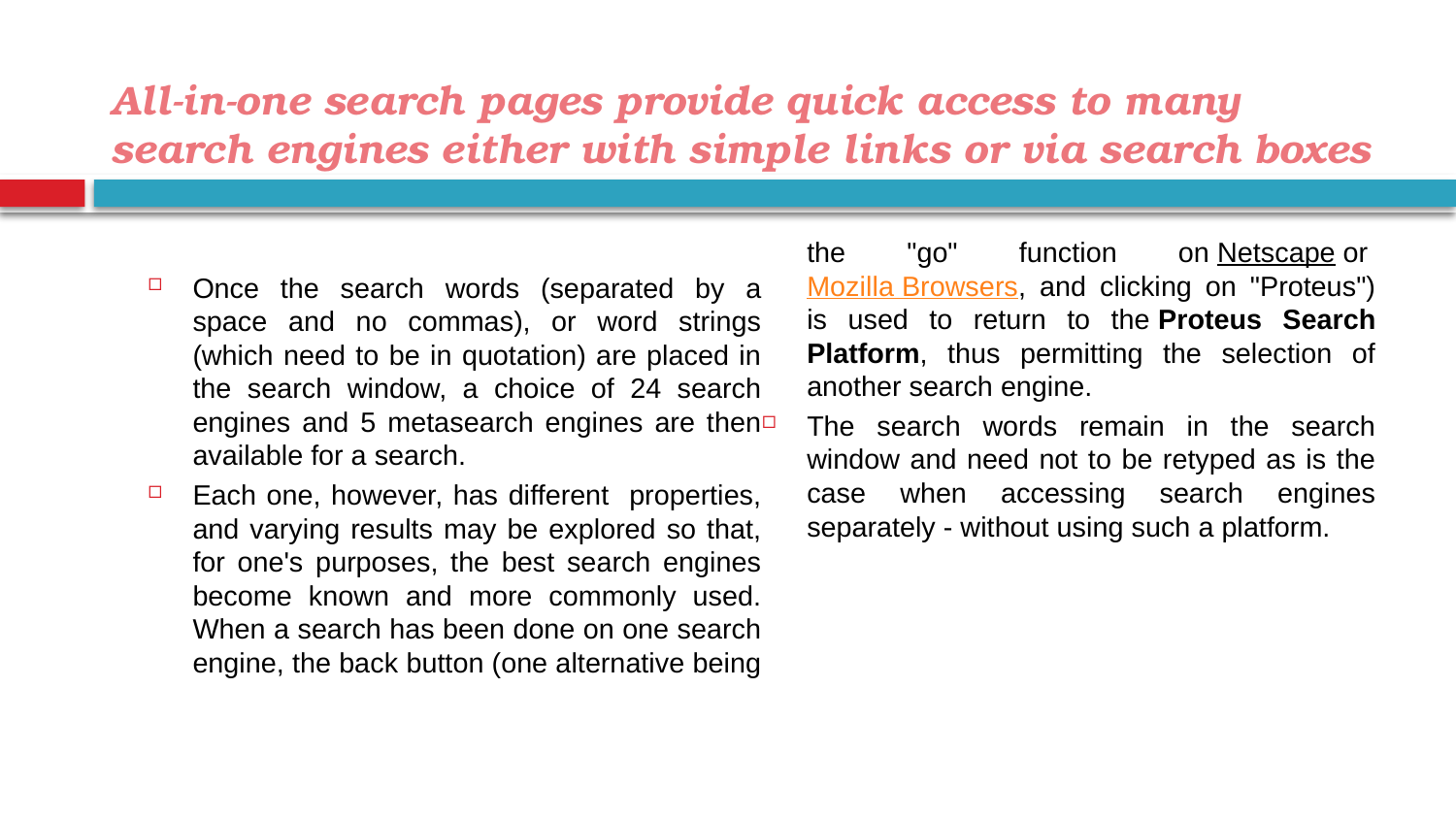

# All-in-one search pages provide quick access to many search engines either with simple links or via search boxes

Once the search words (separated by a space and no commas), or word strings (which need to be in quotation) are placed in the search window, a choice of 24 search engines and 5 metasearch engines are then available for a search.
Each one, however, has different  properties, and varying results may be explored so that, for one's purposes, the best search engines become known and more commonly used. When a search has been done on one search engine, the back button (one alternative being the "go" function on Netscape or Mozilla Browsers, and clicking on "Proteus") is used to return to the Proteus Search Platform, thus permitting the selection of another search engine.
The search words remain in the search window and need not to be retyped as is the case when accessing search engines separately - without using such a platform.